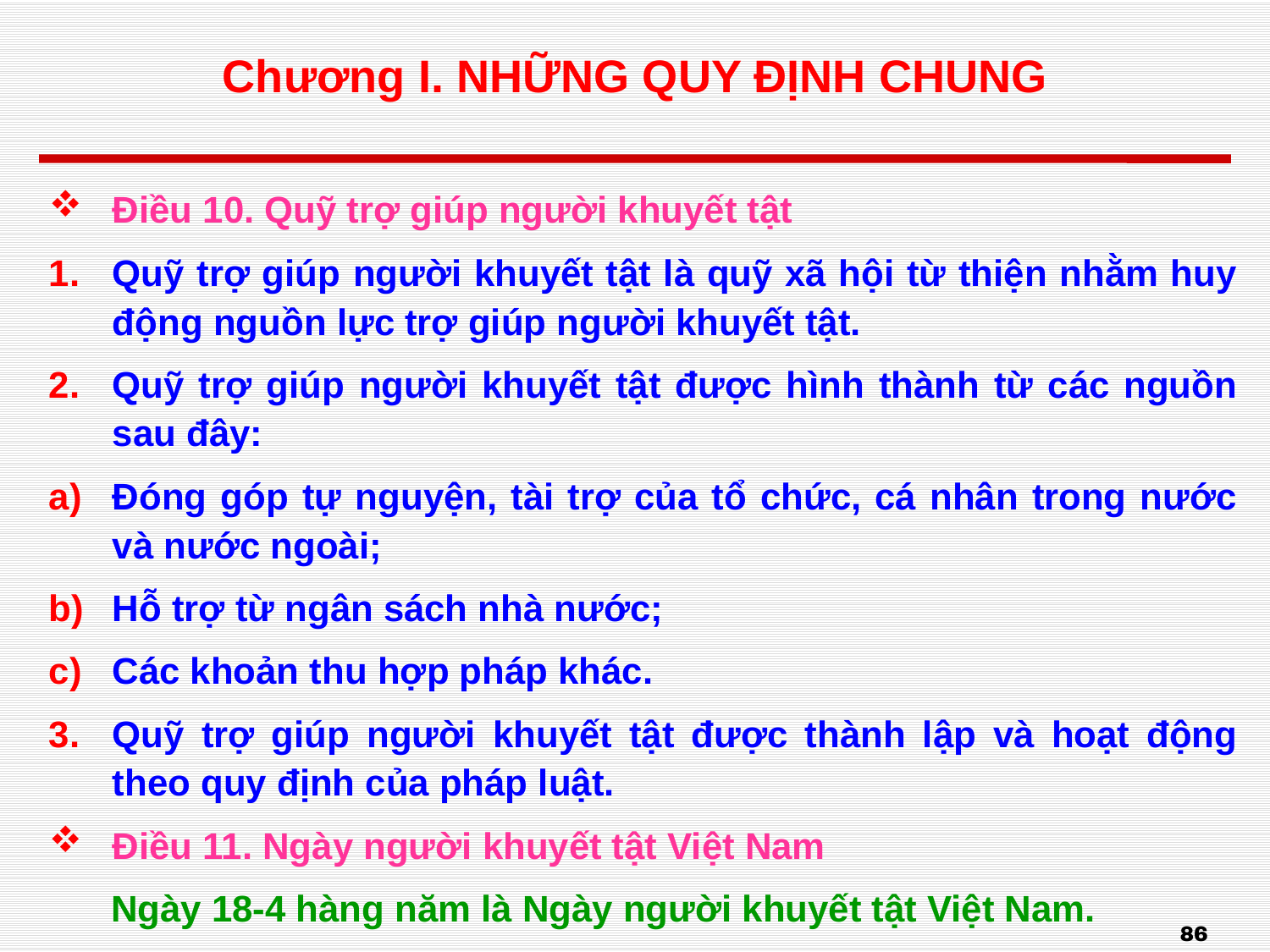

# Chương I. NHỮNG QUY ĐỊNH CHUNG
Điều 10. Quỹ trợ giúp người khuyết tật
Quỹ trợ giúp người khuyết tật là quỹ xã hội từ thiện nhằm huy động nguồn lực trợ giúp người khuyết tật.
Quỹ trợ giúp người khuyết tật được hình thành từ các nguồn sau đây:
Đóng góp tự nguyện, tài trợ của tổ chức, cá nhân trong nước và nước ngoài;
Hỗ trợ từ ngân sách nhà nước;
Các khoản thu hợp pháp khác.
Quỹ trợ giúp người khuyết tật được thành lập và hoạt động theo quy định của pháp luật.
Điều 11. Ngày người khuyết tật Việt Nam
Ngày 18-4 hàng năm là Ngày người khuyết tật Việt Nam.